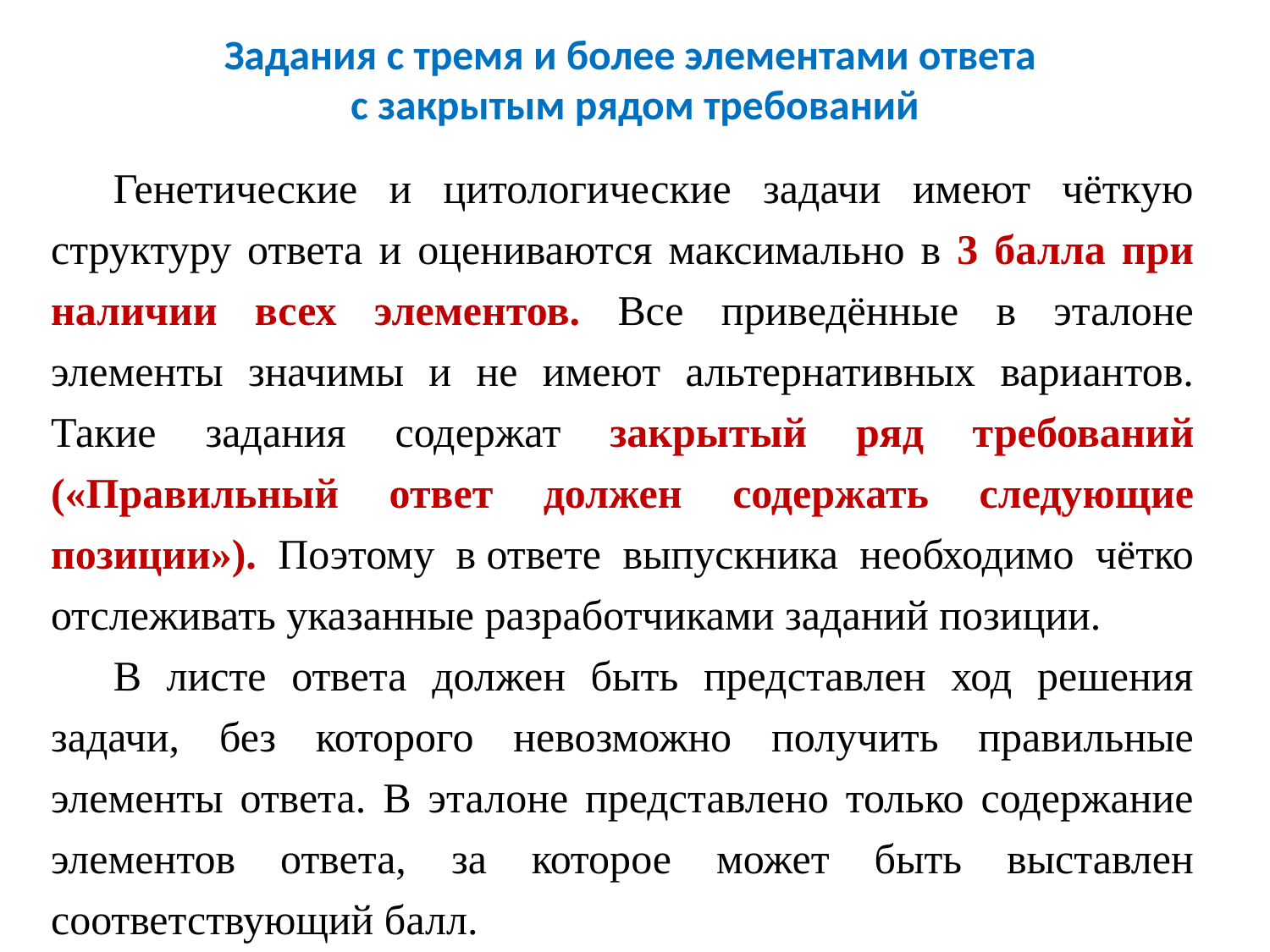

# Задания с тремя и более элементами ответа с закрытым рядом требований
Генетические и цитологические задачи имеют чёткую структуру ответа и оцениваются максимально в 3 балла при наличии всех элементов. Все приведённые в эталоне элементы значимы и не имеют альтернативных вариантов. Такие задания содержат закрытый ряд требований («Правильный ответ должен содержать следующие позиции»). Поэтому в ответе выпускника необходимо чётко отслеживать указанные разработчиками заданий позиции.
В листе ответа должен быть представлен ход решения задачи, без которого невозможно получить правильные элементы ответа. В эталоне представлено только содержание элементов ответа, за которое может быть выставлен соответствующий балл.